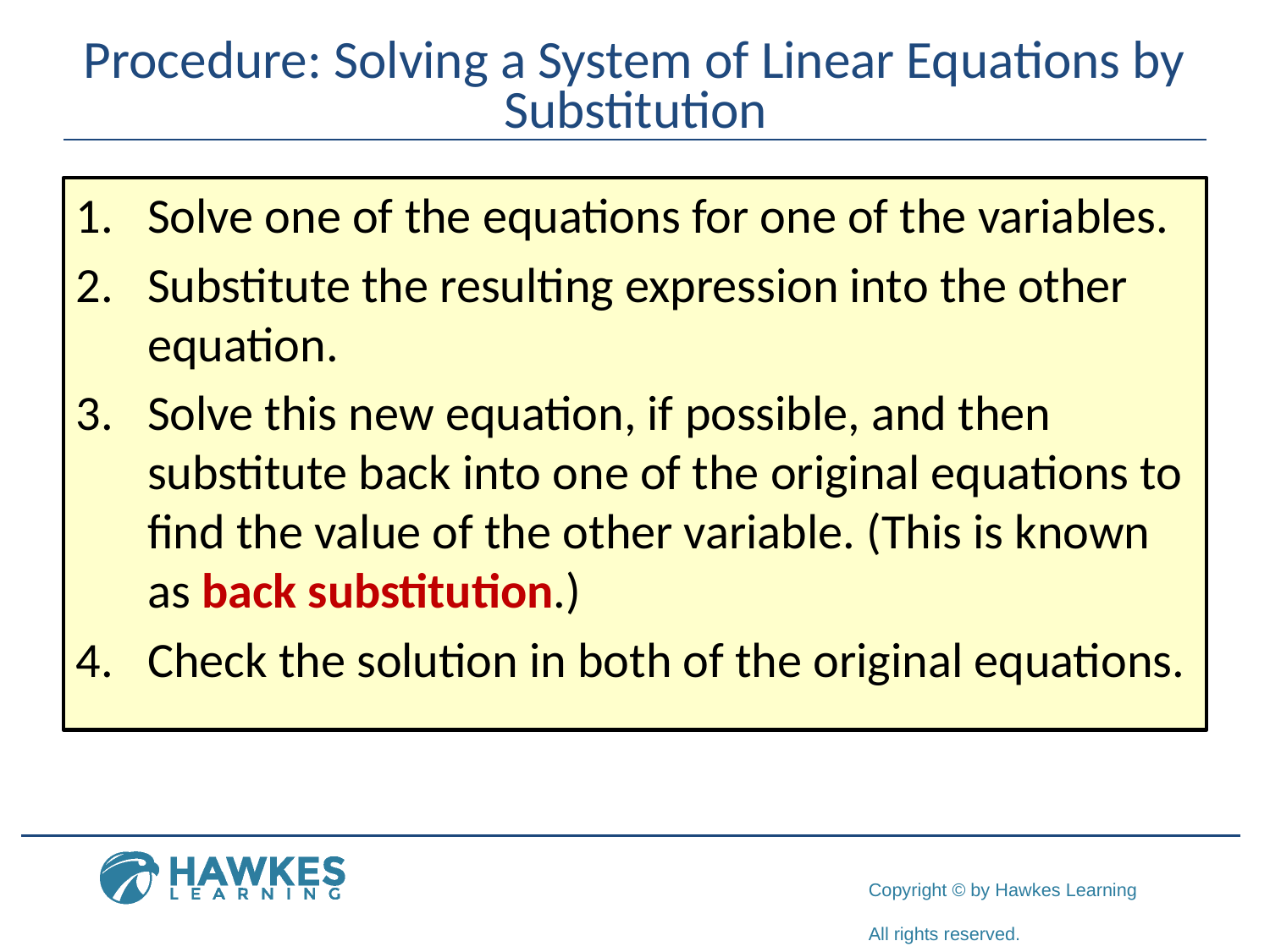

# Procedure: Solving a System of Linear Equations by Substitution
Solve one of the equations for one of the variables.
Substitute the resulting expression into the other equation.
Solve this new equation, if possible, and then substitute back into one of the original equations to
find the value of the other variable. (This is known as back substitution.)
Check the solution in both of the original equations.